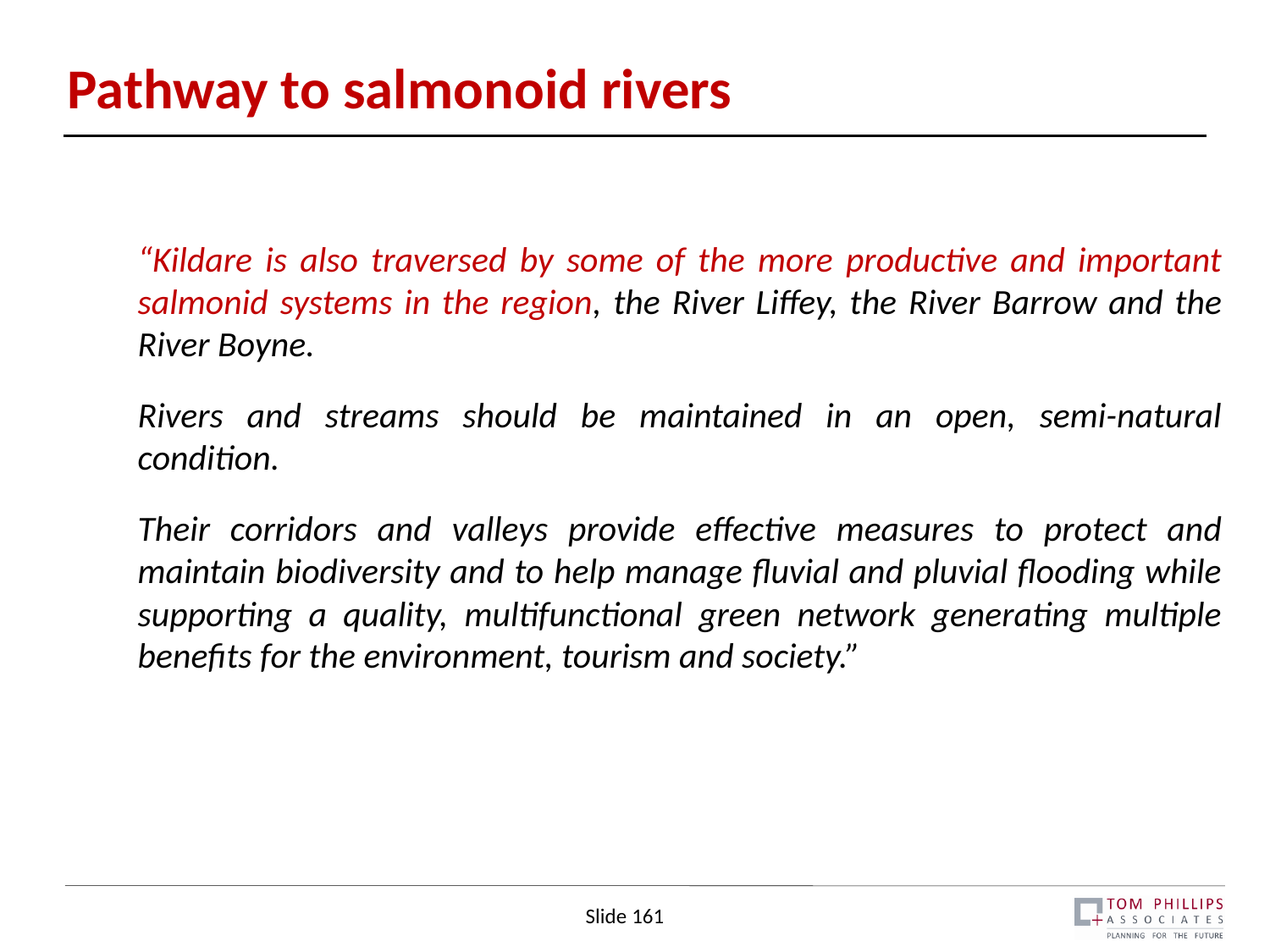

# Pathway to salmonoid rivers

“Kildare is also traversed by some of the more productive and important salmonid systems in the region, the River Liffey, the River Barrow and the River Boyne.
Rivers and streams should be maintained in an open, semi-natural condition.
Their corridors and valleys provide effective measures to protect and maintain biodiversity and to help manage fluvial and pluvial flooding while supporting a quality, multifunctional green network generating multiple benefits for the environment, tourism and society.”